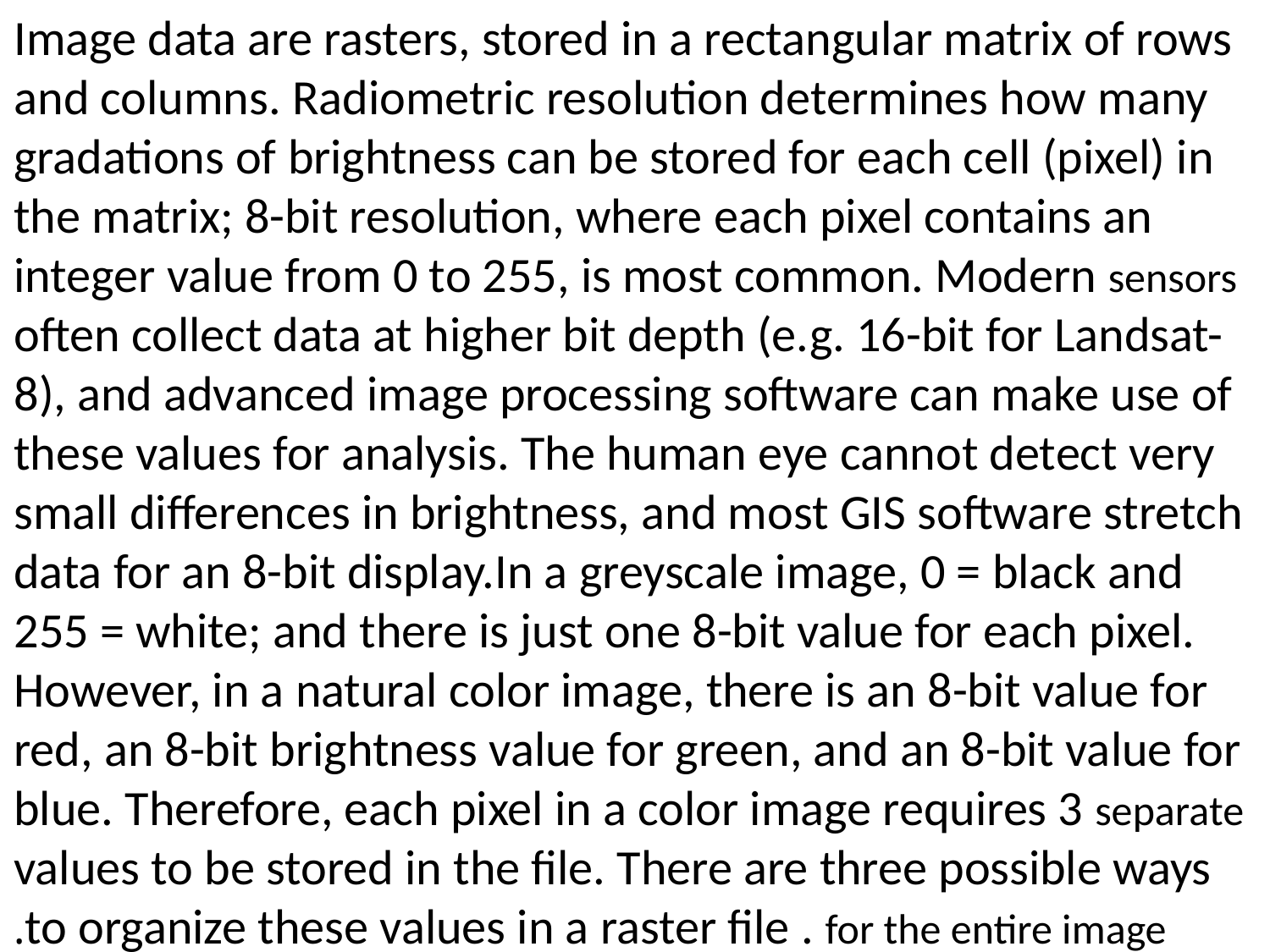

Image data are rasters, stored in a rectangular matrix of rows and columns. Radiometric resolution determines how many gradations of brightness can be stored for each cell (pixel) in the matrix; 8-bit resolution, where each pixel contains an integer value from 0 to 255, is most common. Modern sensors often collect data at higher bit depth (e.g. 16-bit for Landsat-8), and advanced image processing software can make use of these values for analysis. The human eye cannot detect very small differences in brightness, and most GIS software stretch data for an 8-bit display.In a greyscale image, 0 = black and 255 = white; and there is just one 8-bit value for each pixel. However, in a natural color image, there is an 8-bit value for red, an 8-bit brightness value for green, and an 8-bit value for blue. Therefore, each pixel in a color image requires 3 separate values to be stored in the file. There are three possible ways to organize these values in a raster file . for the entire image.